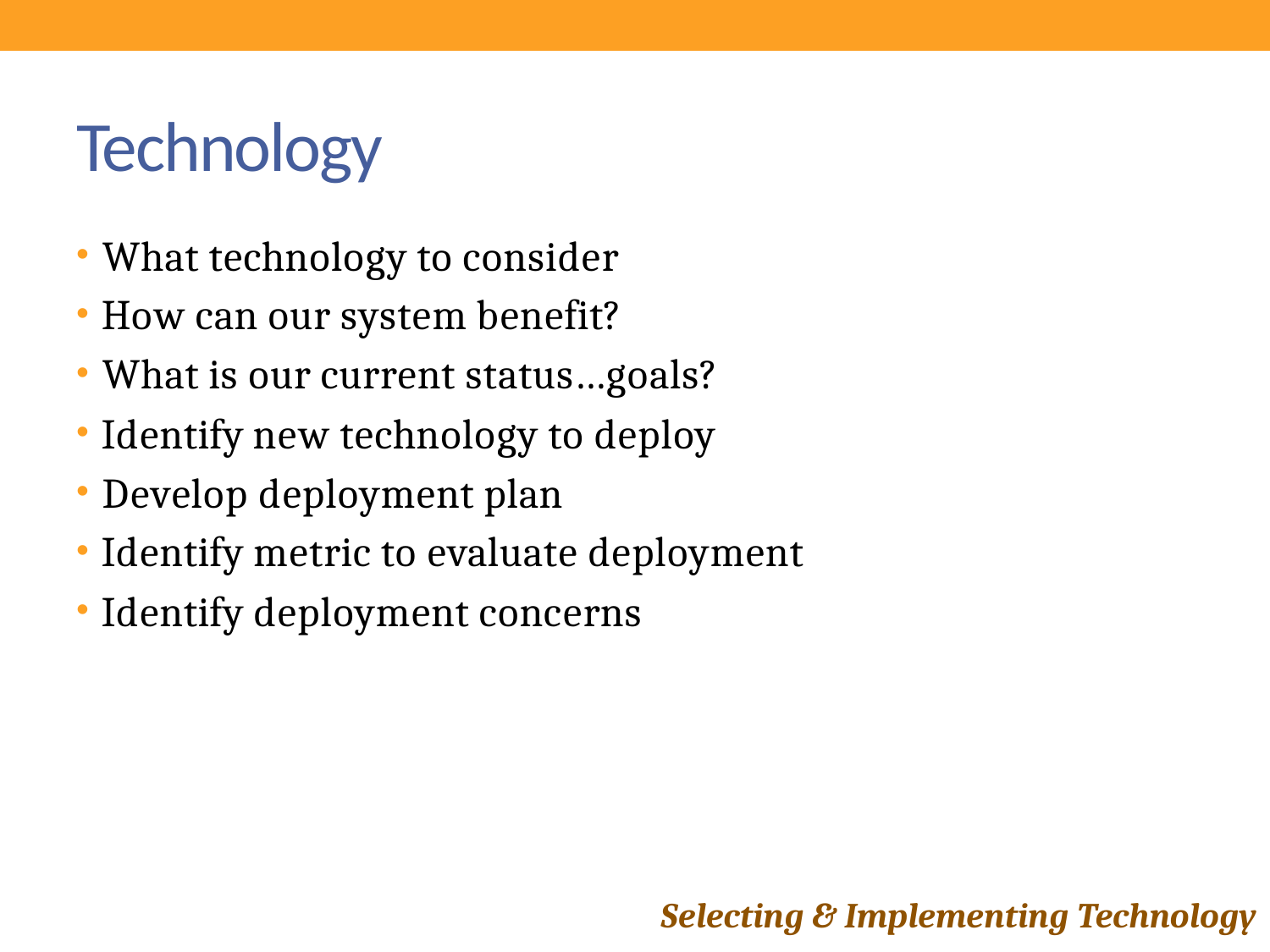

# Technology
What technology to consider
How can our system benefit?
What is our current status…goals?
Identify new technology to deploy
Develop deployment plan
Identify metric to evaluate deployment
Identify deployment concerns

Selecting & Implementing Technology